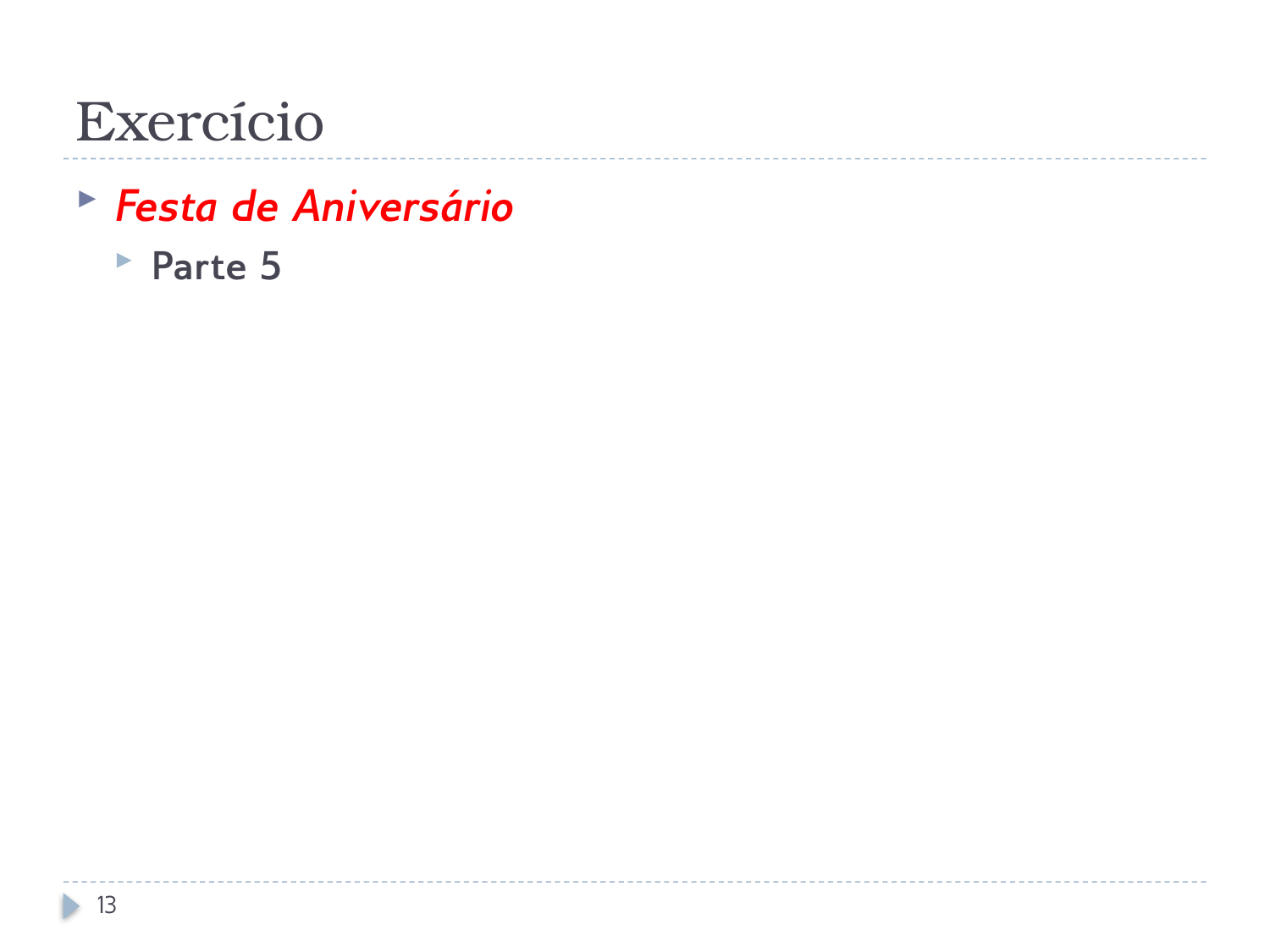

# Exercício
Festa de Aniversário
Parte 5

13